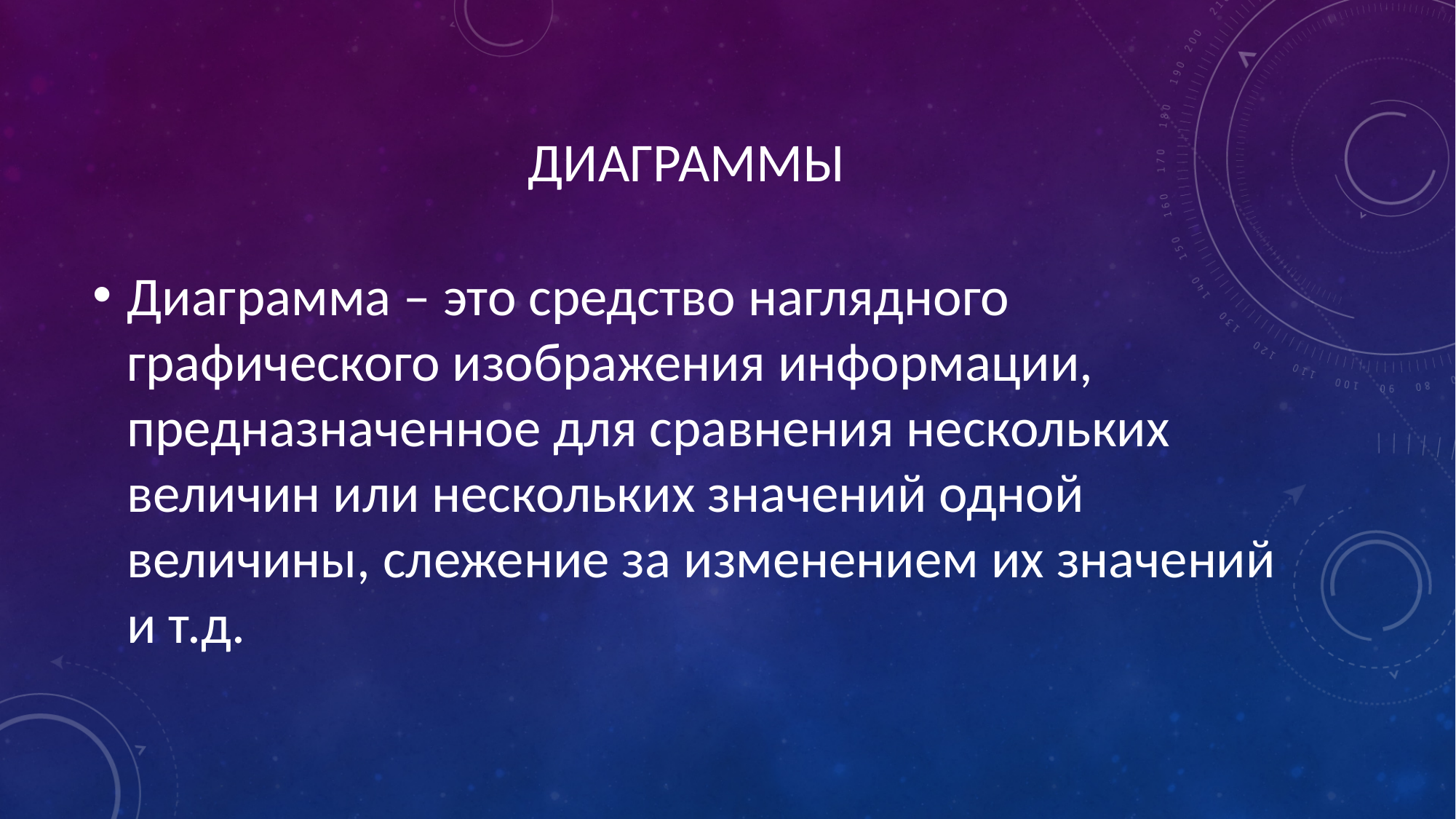

# Диаграммы
Диаграмма – это средство наглядного графического изображения информации, предназначенное для сравнения нескольких величин или нескольких значений одной величины, слежение за изменением их значений и т.д.